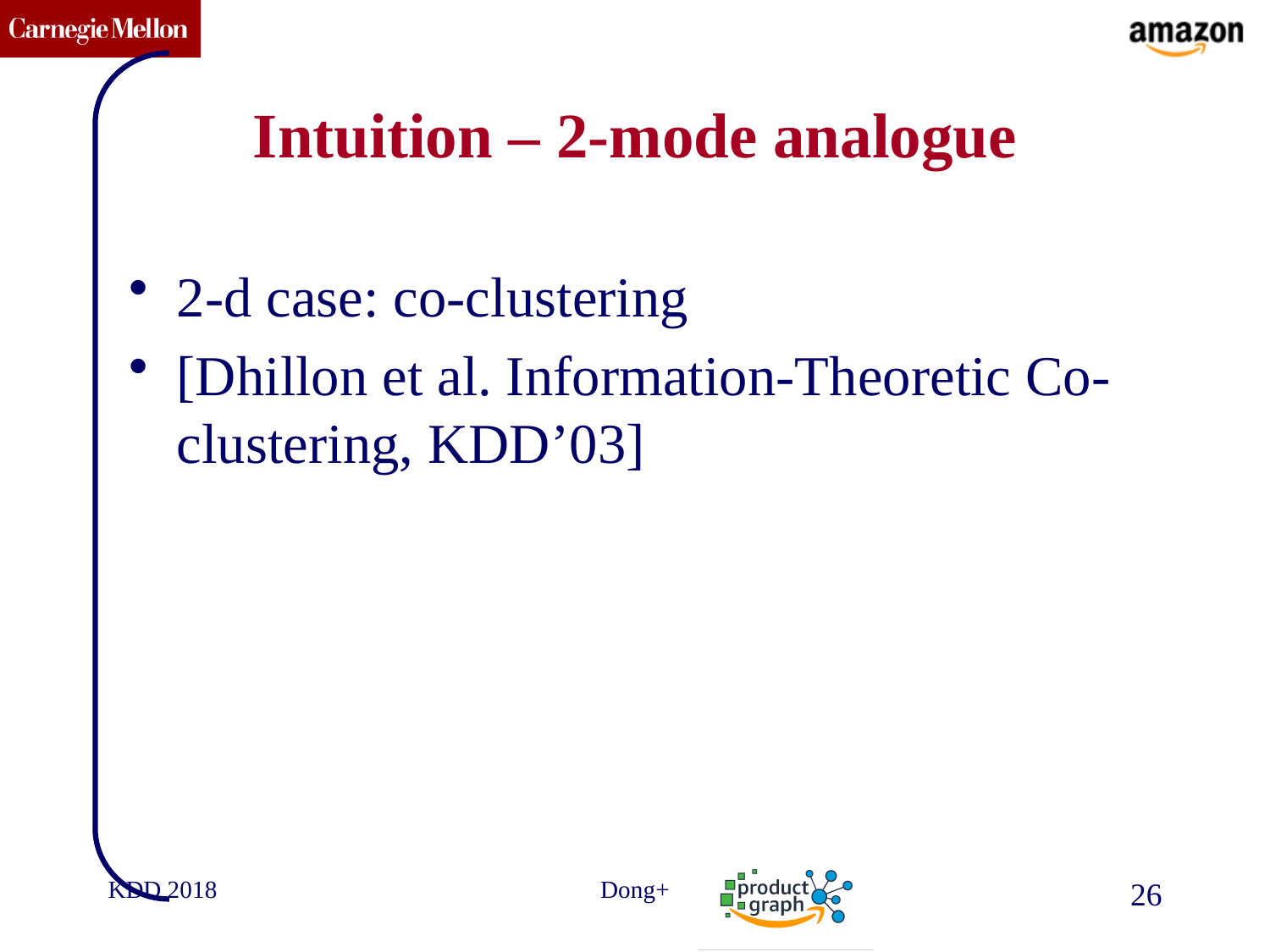

# Intuition – 2-mode analogue
2-d case: co-clustering
[Dhillon et al. Information-Theoretic Co-clustering, KDD’03]
KDD 2018
Dong+
26